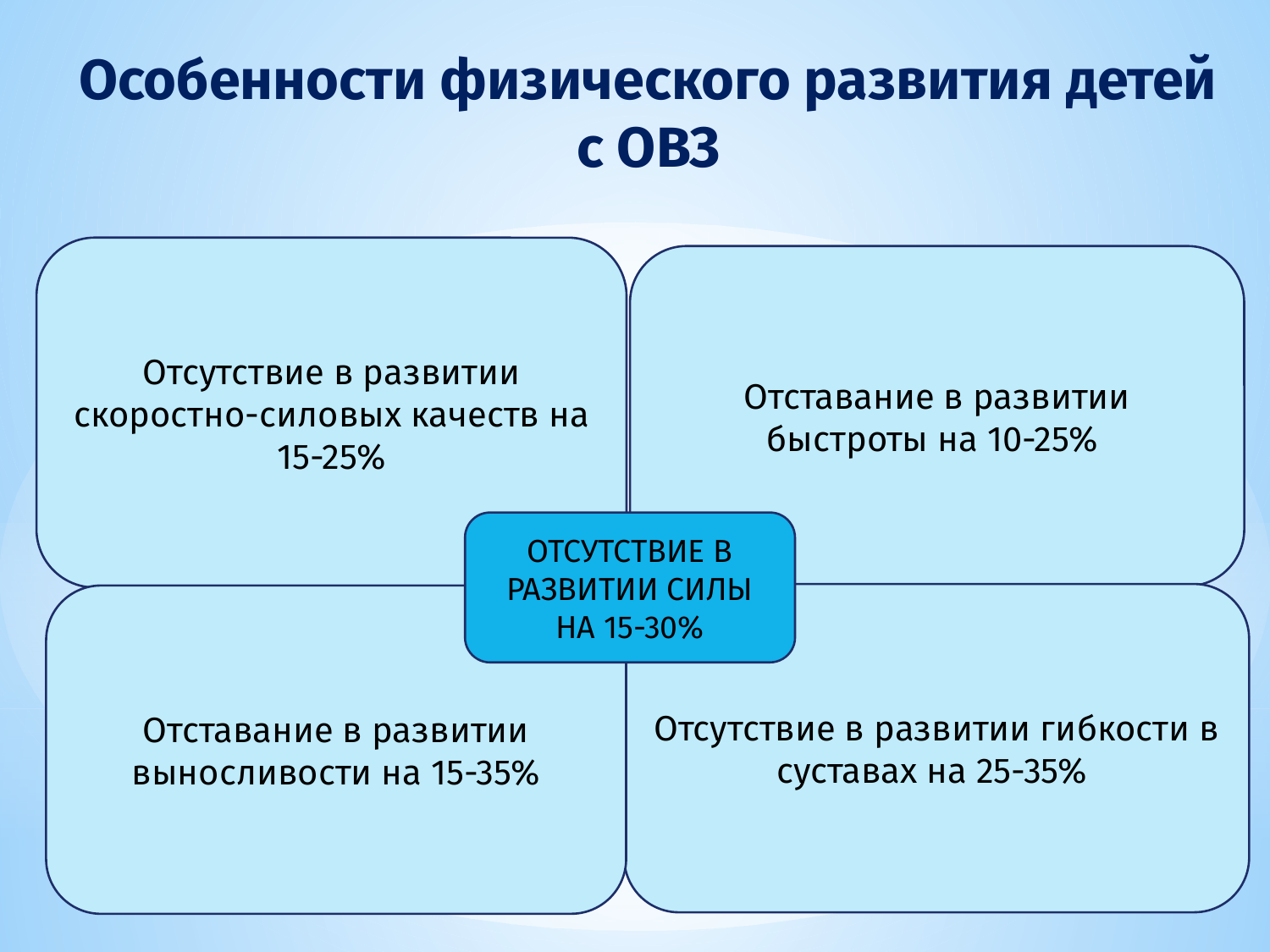

Особенности физического развития детей с ОВЗ
Отсутствие в развитии скоростно-силовых качеств на 15-25%
Отставание в развитии быстроты на 10-25%
ОТСУТСТВИЕ В РАЗВИТИИ СИЛЫ НА 15-30%
Отсутствие в развитии гибкости в суставах на 25-35%
Отставание в развитии выносливости на 15-35%
# Статистика отставания в развитии основных физических качеств у детей с овз